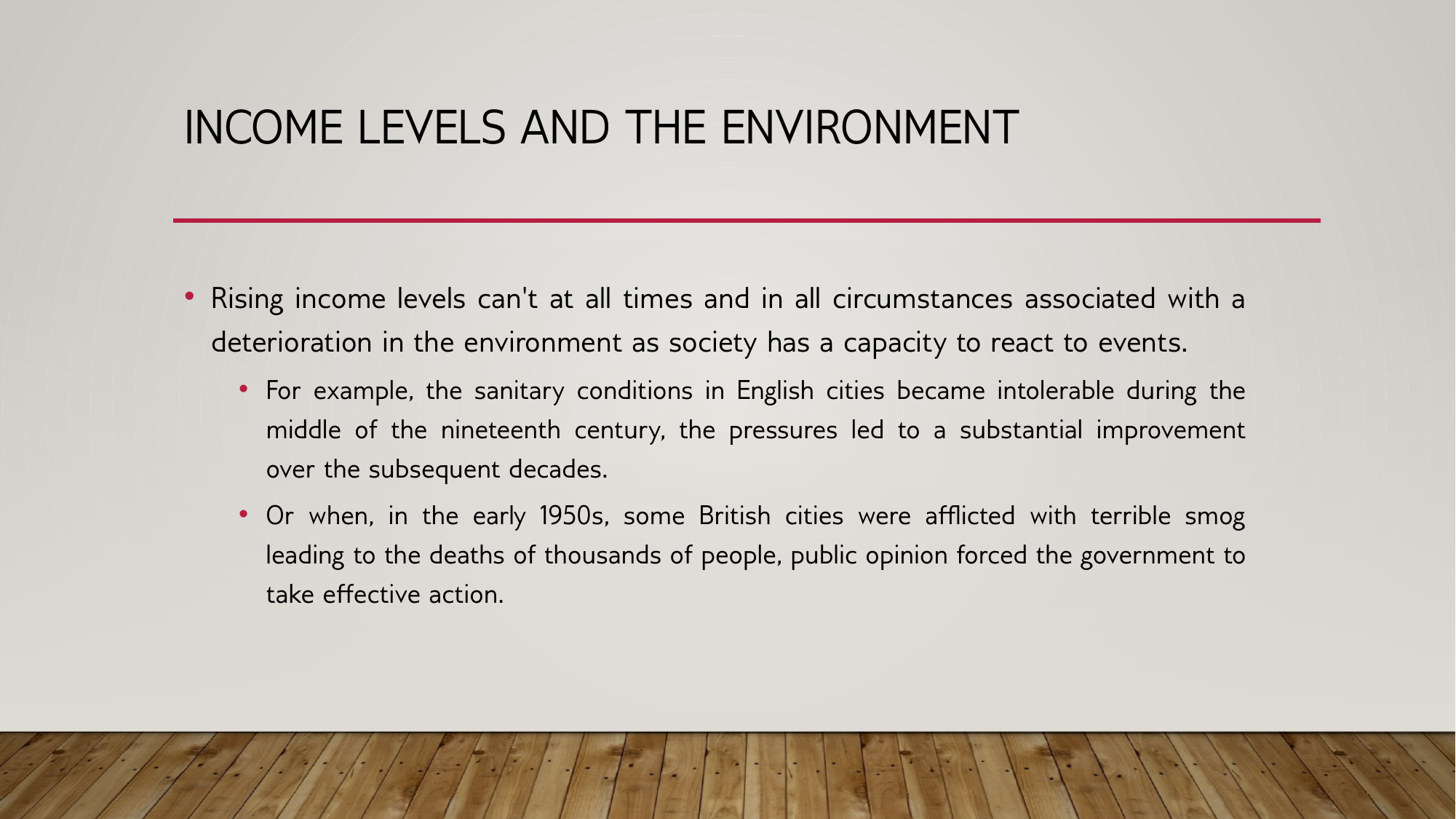

# Income Levels and the Environment
Rising income levels can't at all times and in all circumstances associated with a deterioration in the environment as society has a capacity to react to events.
For example, the sanitary conditions in English cities became intolerable during the middle of the nineteenth century, the pressures led to a substantial improvement over the subsequent decades.
Or when, in the early 1950s, some British cities were afflicted with terrible smog leading to the deaths of thousands of people, public opinion forced the government to take effective action.